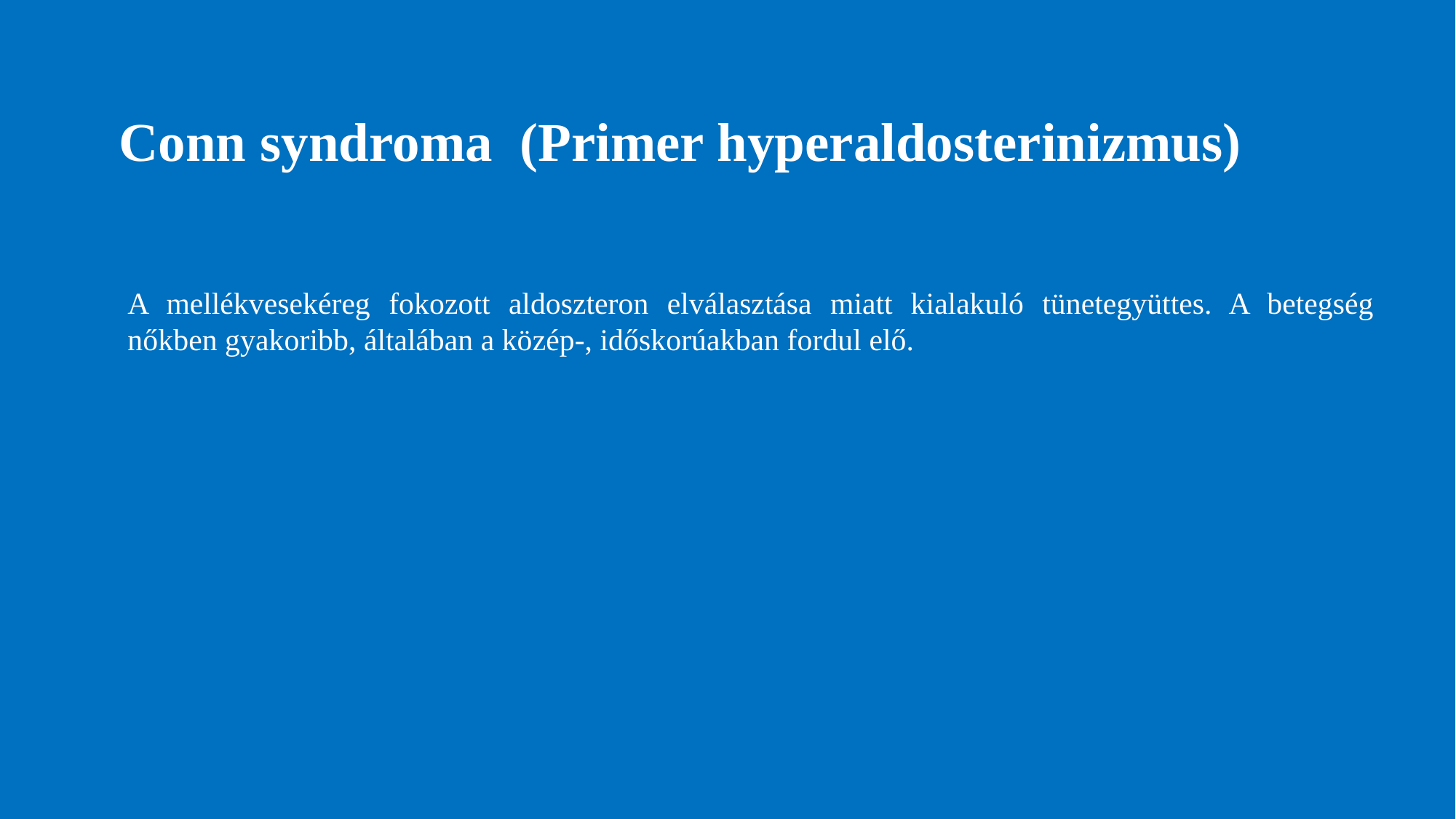

# Conn syndroma  (Primer hyperaldosterinizmus)
A mellékvesekéreg fokozott aldoszteron elválasztása miatt kialakuló tünetegyüttes. A betegség nőkben gyakoribb, általában a közép-, időskorúakban fordul elő.